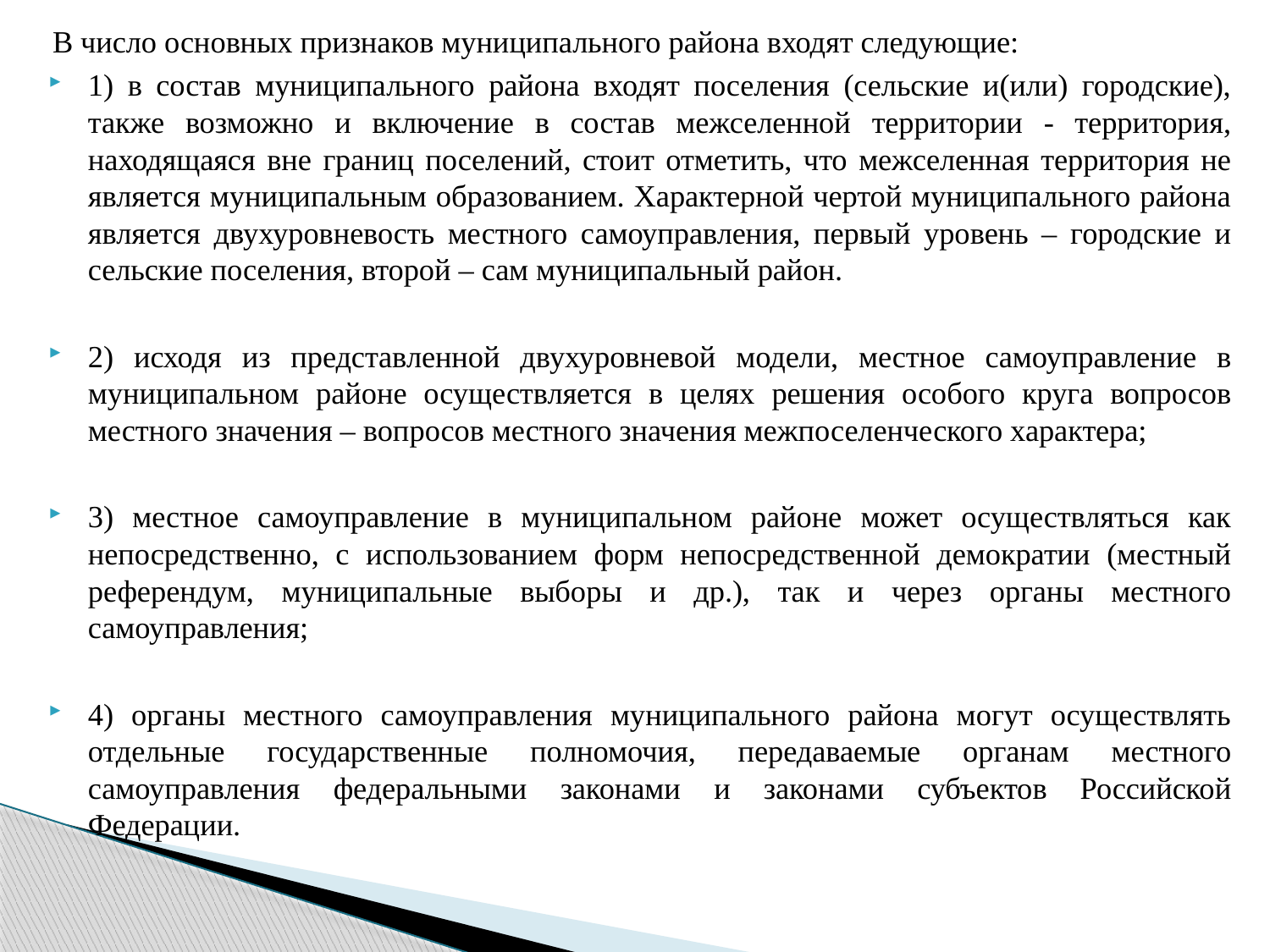

В число основных признаков муниципального района входят следующие:
1) в состав муниципального района входят поселения (сельские и(или) городские), также возможно и включение в состав межселенной территории - территория, находящаяся вне границ поселений, стоит отметить, что межселенная территория не является муниципальным образованием. Характерной чертой муниципального района является двухуровневость местного самоуправления, первый уровень – городские и сельские поселения, второй – сам муниципальный район.

2) исходя из представленной двухуровневой модели, местное самоуправление в муниципальном районе осуществляется в целях решения особого круга вопросов местного значения – вопросов местного значения межпоселенческого характера;

3) местное самоуправление в муниципальном районе может осуществляться как непосредственно, с использованием форм непосредственной демократии (местный референдум, муниципальные выборы и др.), так и через органы местного самоуправления;

4) органы местного самоуправления муниципального района могут осуществлять отдельные государственные полномочия, передаваемые органам местного самоуправления федеральными законами и законами субъектов Российской Федерации.